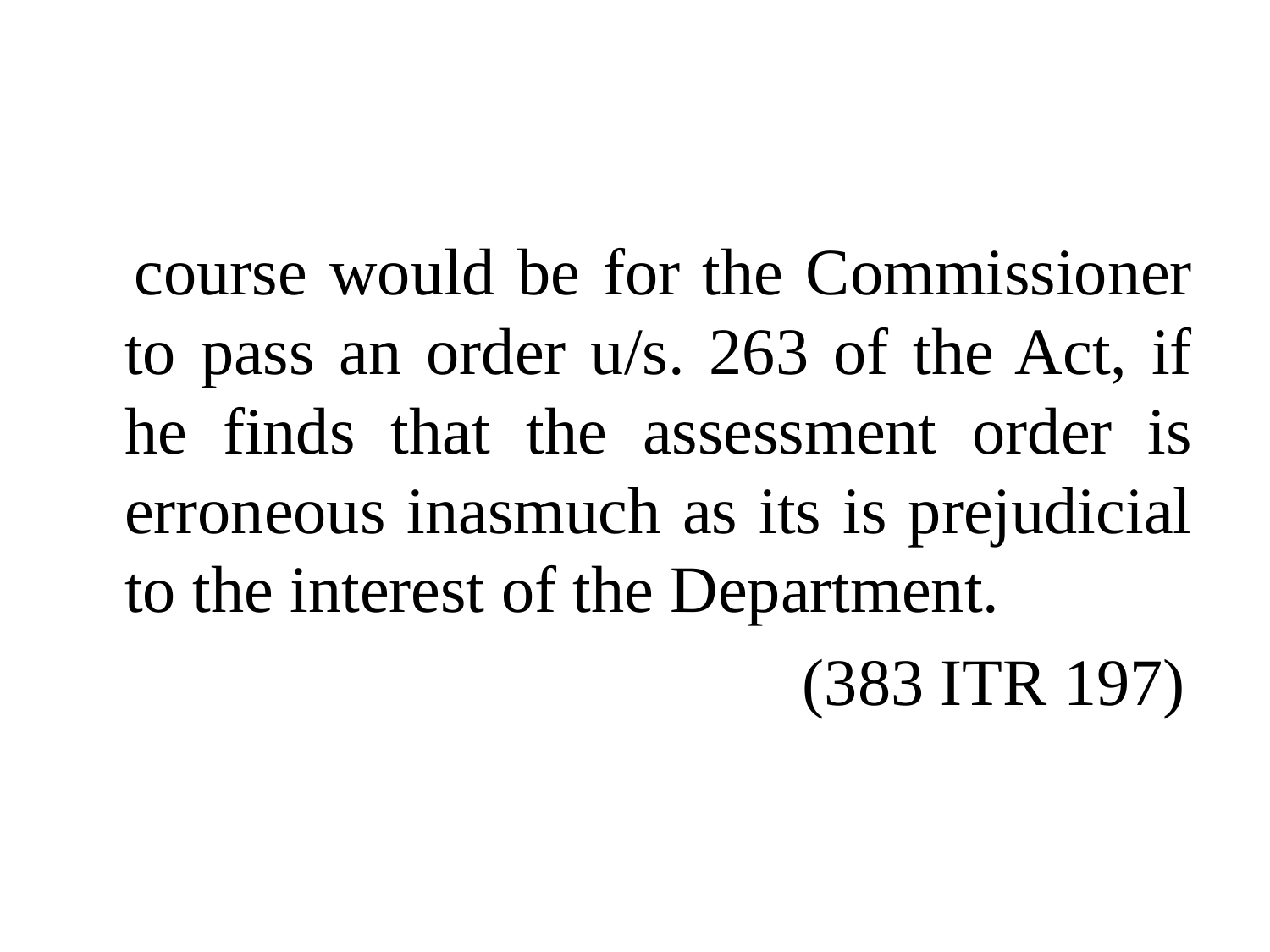

#
   course would be for the Commissioner to pass an order u/s. 263 of the Act, if he finds that the assessment order is erroneous inasmuch as its is prejudicial to the interest of the Department.
                                            (383 ITR 197)